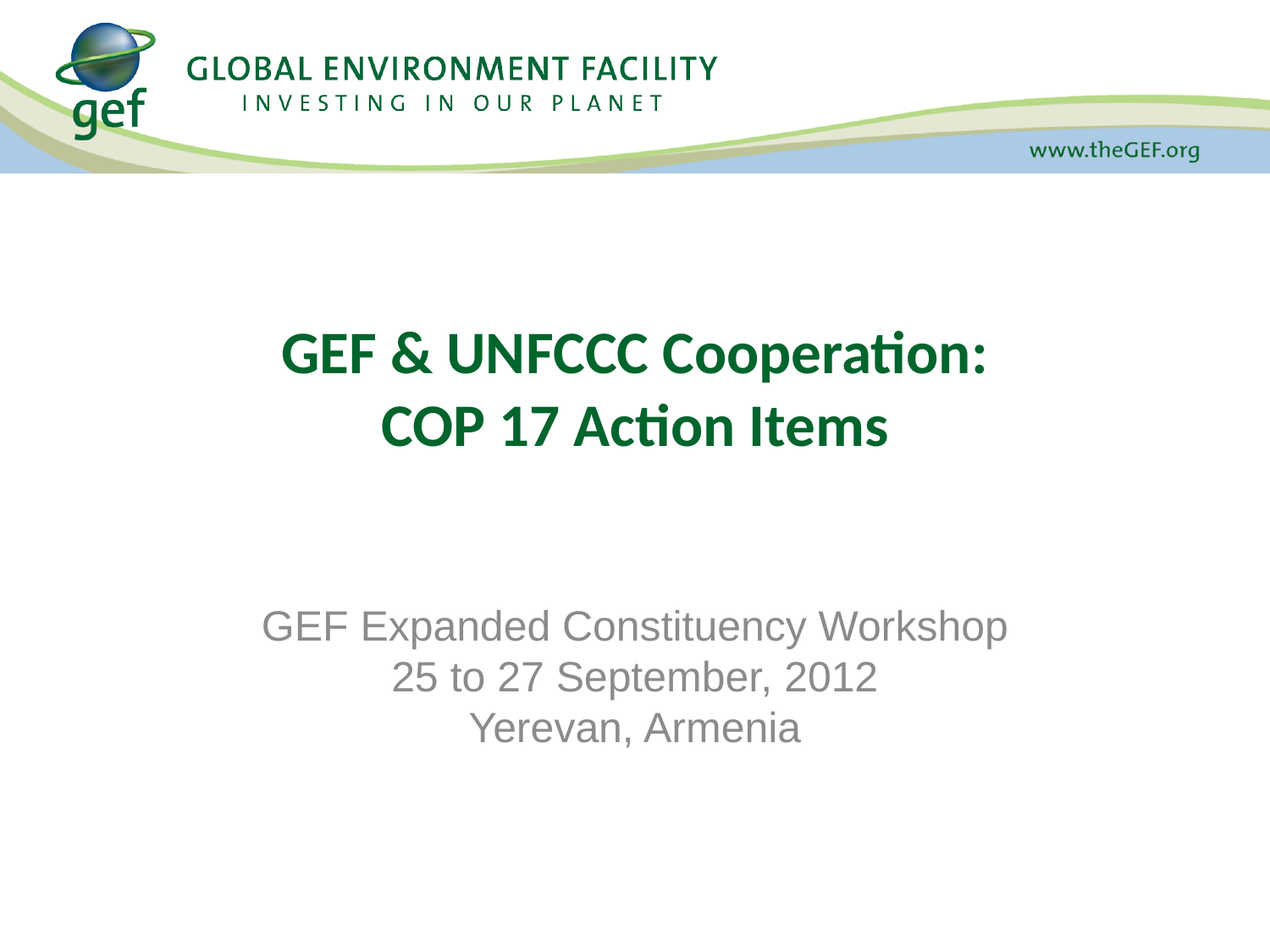

# GEF & UNFCCC Cooperation: COP 17 Action Items
GEF Expanded Constituency Workshop
25 to 27 September, 2012
Yerevan, Armenia